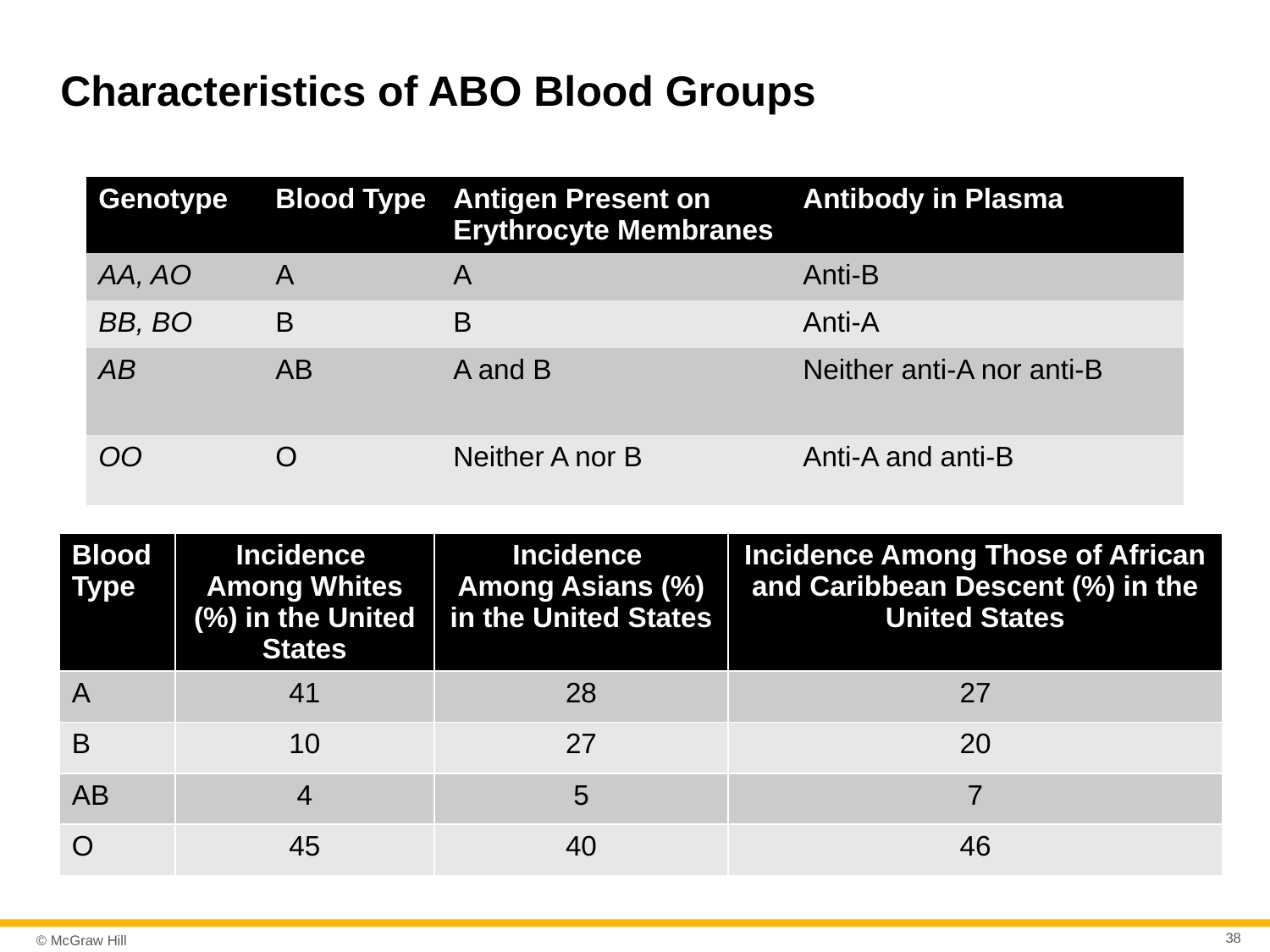

# Characteristics of ABO Blood Groups
| Genotype | Blood Type | Antigen Present on Erythrocyte Membranes | Antibody in Plasma |
| --- | --- | --- | --- |
| AA, AO | A | A | Anti-B |
| BB, BO | B | B | Anti-A |
| AB | AB | A and B | Neither anti-A nor anti-B |
| OO | O | Neither A nor B | Anti-A and anti-B |
| Blood Type | Incidence Among Whites (%) in the United States | Incidence Among Asians (%) in the United States | Incidence Among Those of African and Caribbean Descent (%) in the United States |
| --- | --- | --- | --- |
| A | 41 | 28 | 27 |
| B | 10 | 27 | 20 |
| AB | 4 | 5 | 7 |
| O | 45 | 40 | 46 |